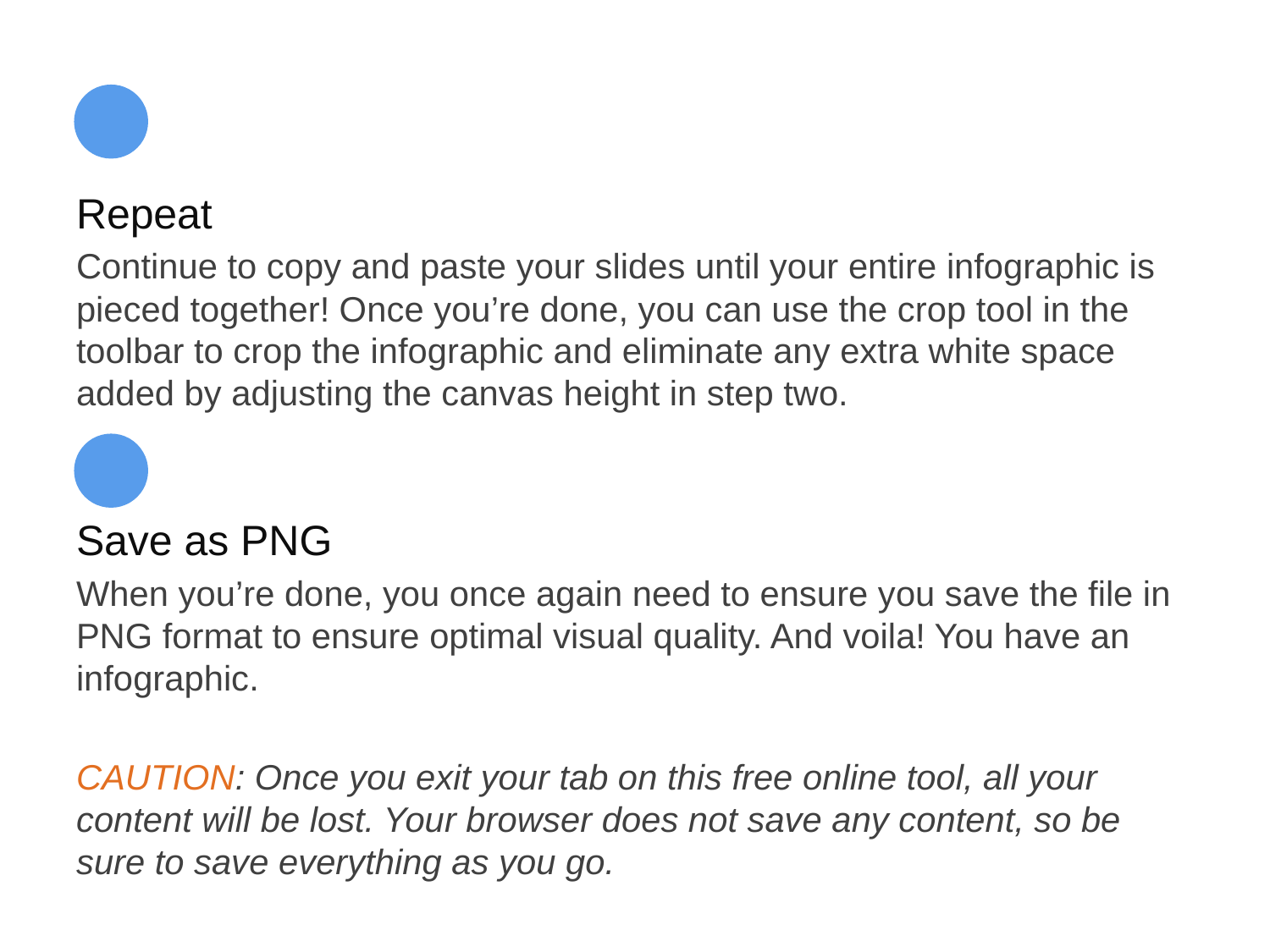

Repeat
Continue to copy and paste your slides until your entire infographic is pieced together! Once you’re done, you can use the crop tool in the toolbar to crop the infographic and eliminate any extra white space added by adjusting the canvas height in step two.

Save as PNG
When you’re done, you once again need to ensure you save the file in PNG format to ensure optimal visual quality. And voila! You have an infographic.

CAUTION: Once you exit your tab on this free online tool, all your content will be lost. Your browser does not save any content, so be sure to save everything as you go.